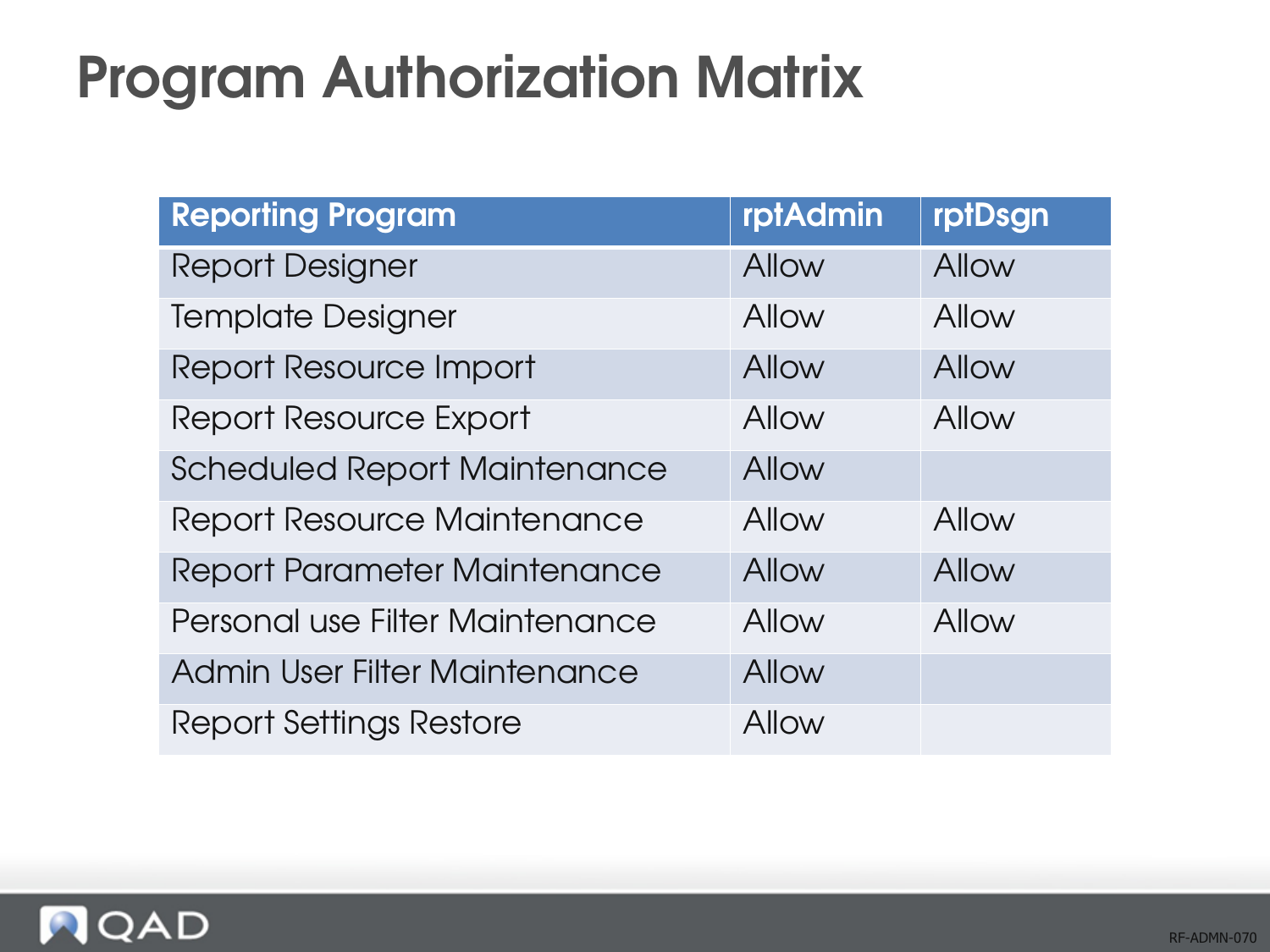

# Program Authorization Matrix
| Reporting Program | rptAdmin | rptDsgn |
| --- | --- | --- |
| Report Designer | Allow | Allow |
| Template Designer | Allow | Allow |
| Report Resource Import | Allow | Allow |
| Report Resource Export | Allow | Allow |
| Scheduled Report Maintenance | Allow |  |
| Report Resource Maintenance | Allow | Allow |
| Report Parameter Maintenance | Allow | Allow |
| Personal use Filter Maintenance | Allow | Allow |
| Admin User Filter Maintenance | Allow |  |
| Report Settings Restore | Allow |  |
RF-ADMN-070